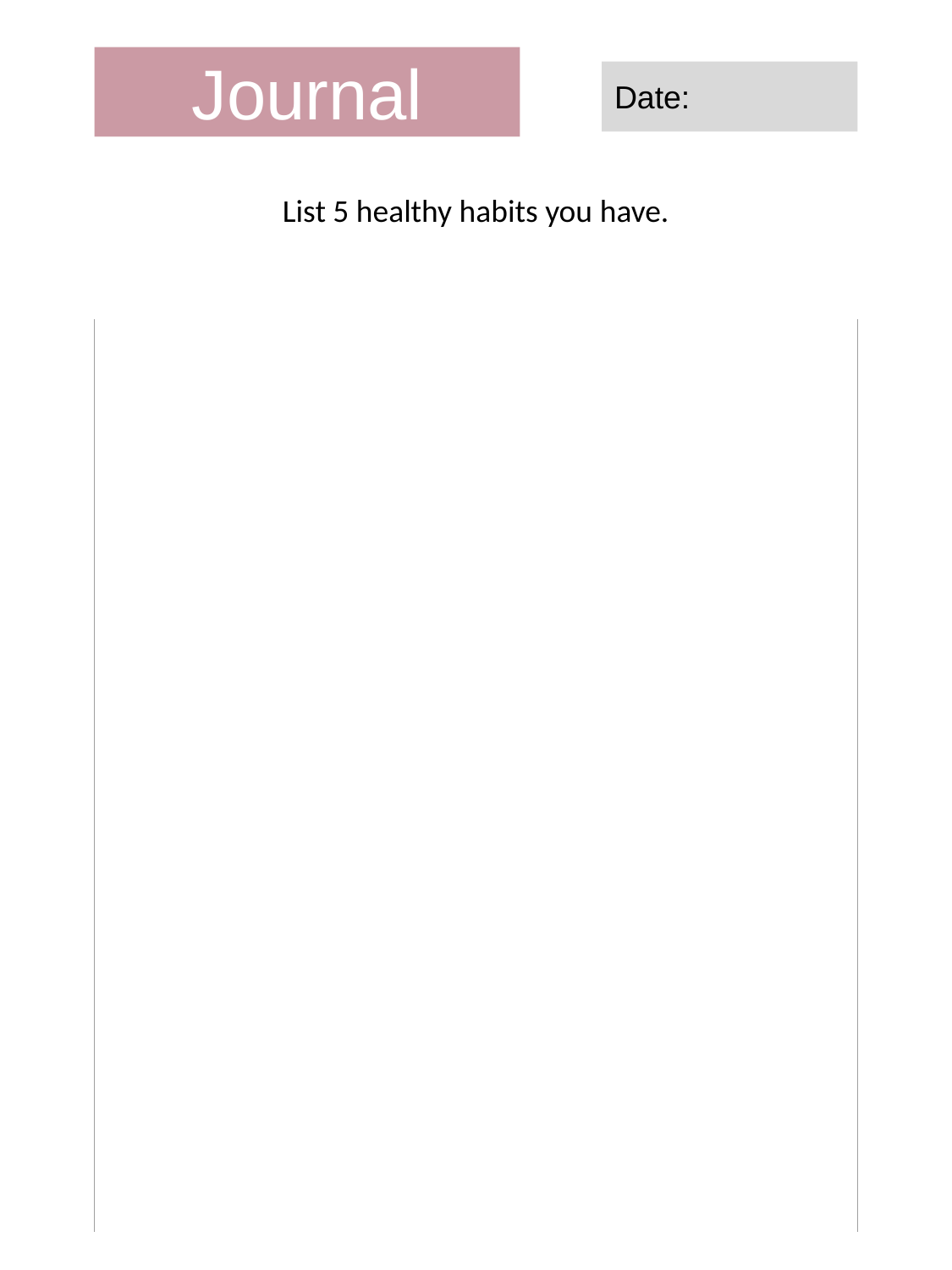

Journal

Date:
List 5 healthy habits you have.
|  |
| --- |
|  |
|  |
|  |
|  |
|  |
|  |
|  |
|  |
|  |
|  |
|  |
|  |
|  |
|  |
|  |
|  |
|  |
|  |
|  |
|  |
|  |